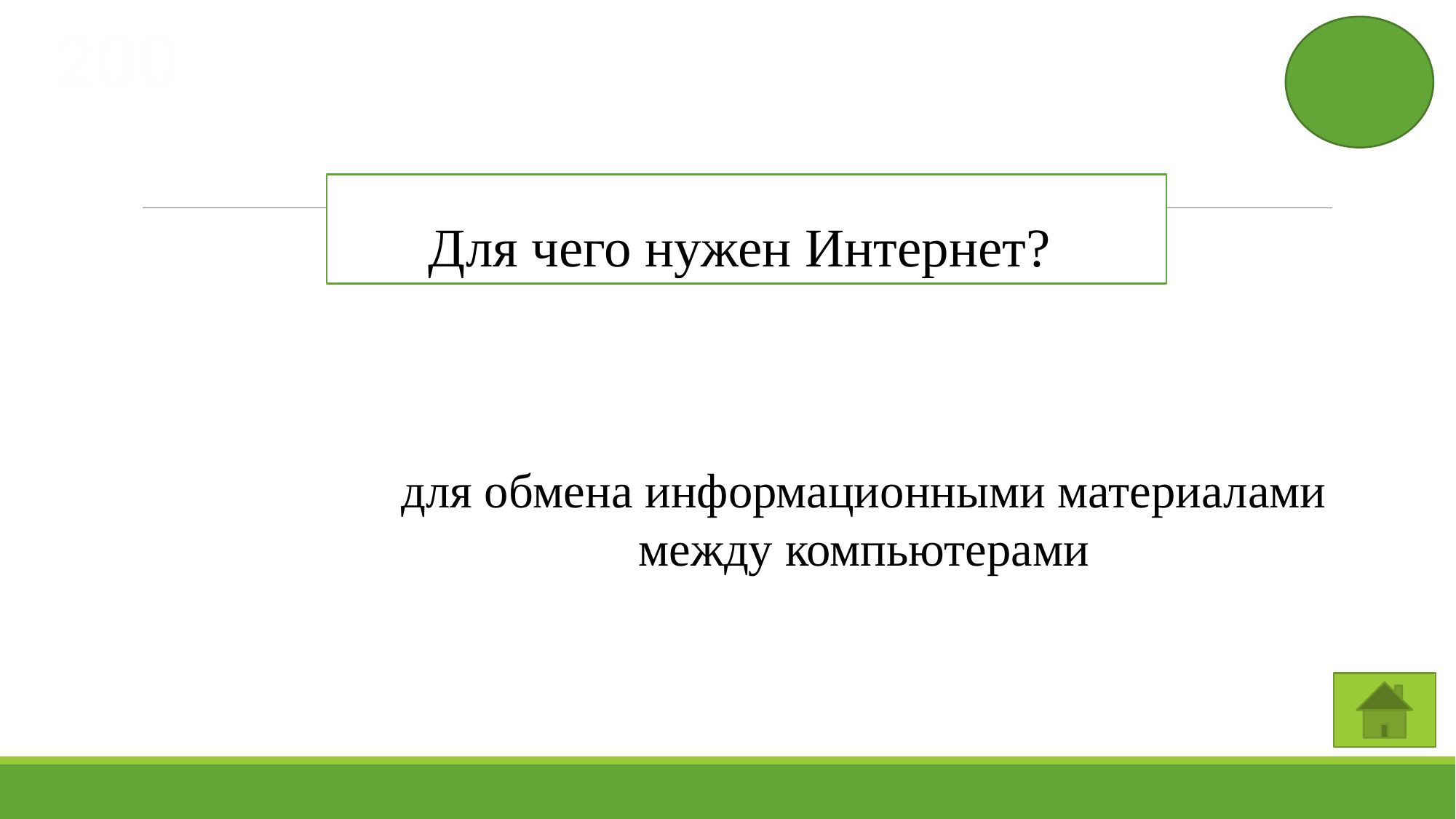

200

Для чего нужен Интернет?
для обмена информационными материалами между компьютерами